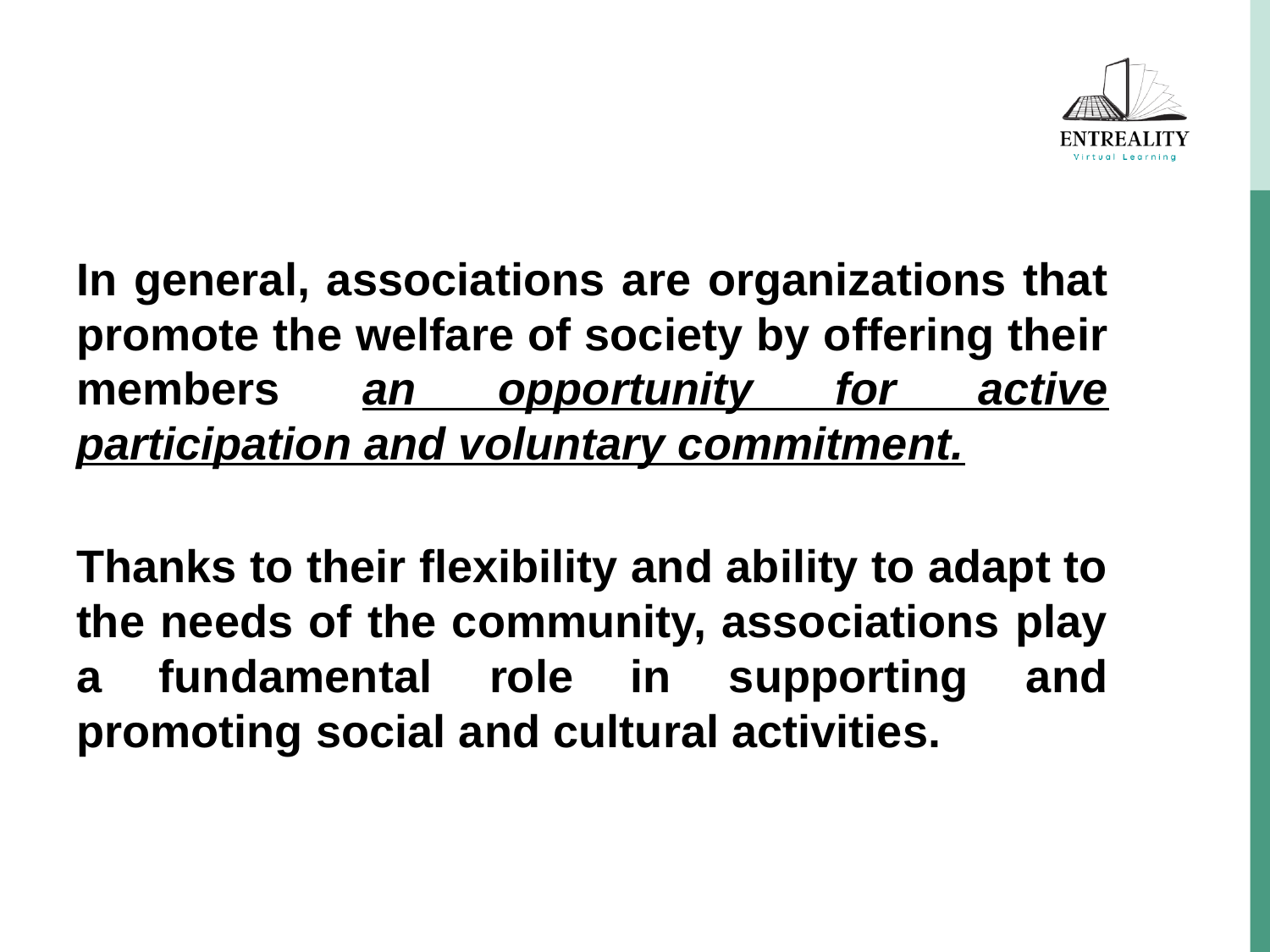

#
In general, associations are organizations that promote the welfare of society by offering their members an opportunity for active participation and voluntary commitment.

Thanks to their flexibility and ability to adapt to the needs of the community, associations play a fundamental role in supporting and promoting social and cultural activities.